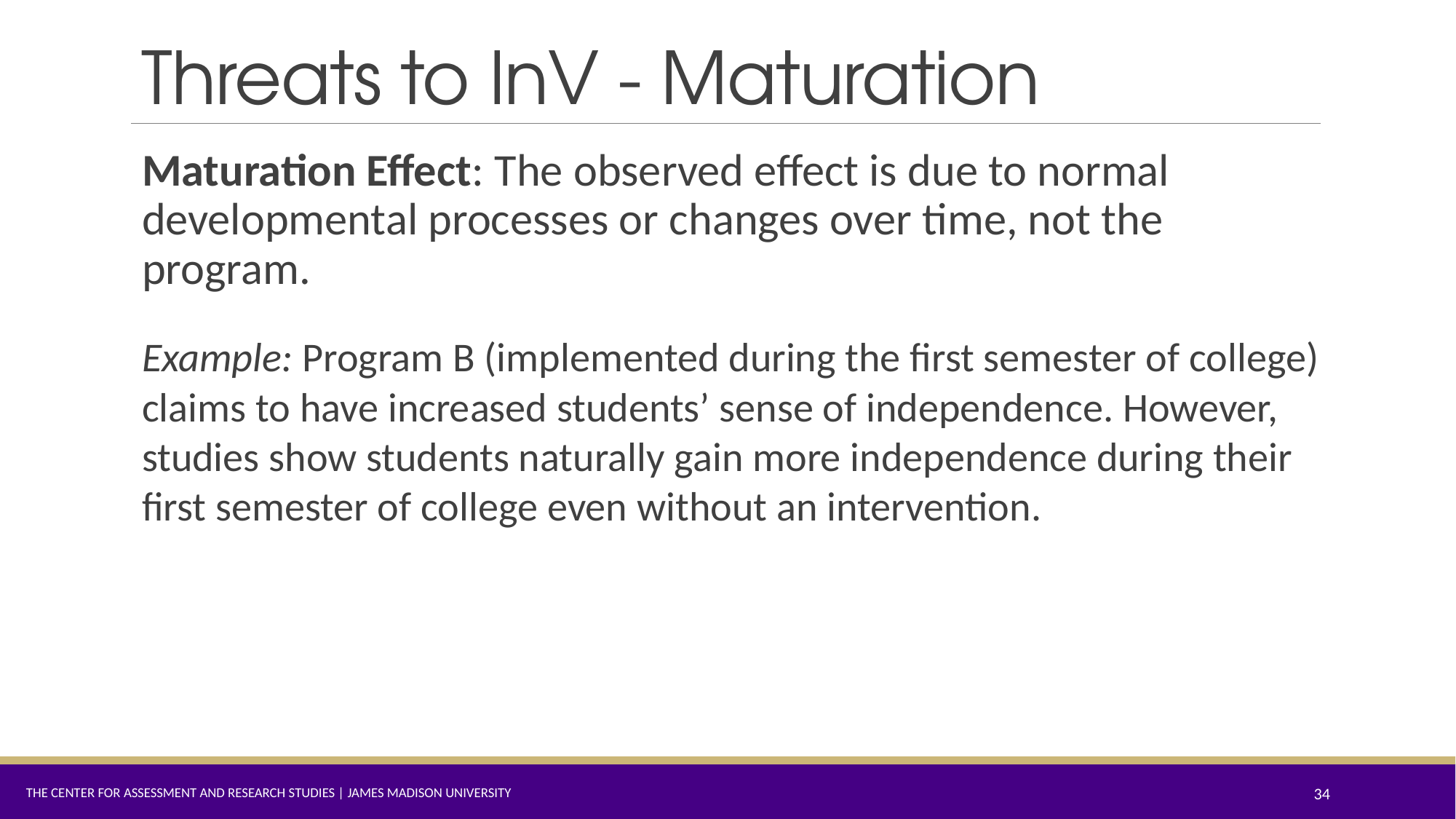

# Threats to InV - Maturation
Maturation Effect: The observed effect is due to normal developmental processes or changes over time, not the program.
Example: Program B (implemented during the first semester of college) claims to have increased students’ sense of independence. However, studies show students naturally gain more independence during their first semester of college even without an intervention.

The Center for Assessment and Research Studies | James Madison University
34